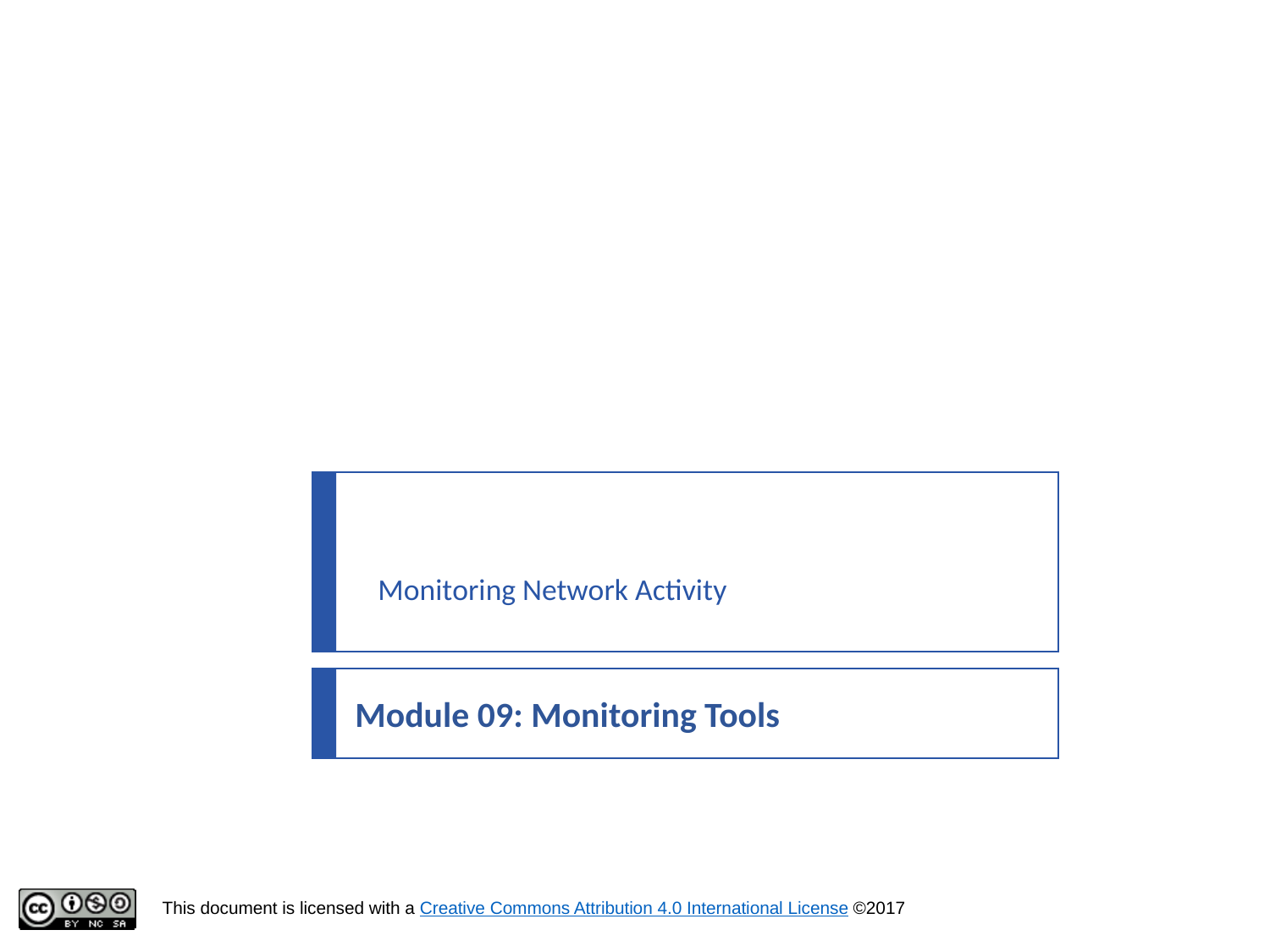

# Monitoring Network Activity
Module 09: Monitoring Tools